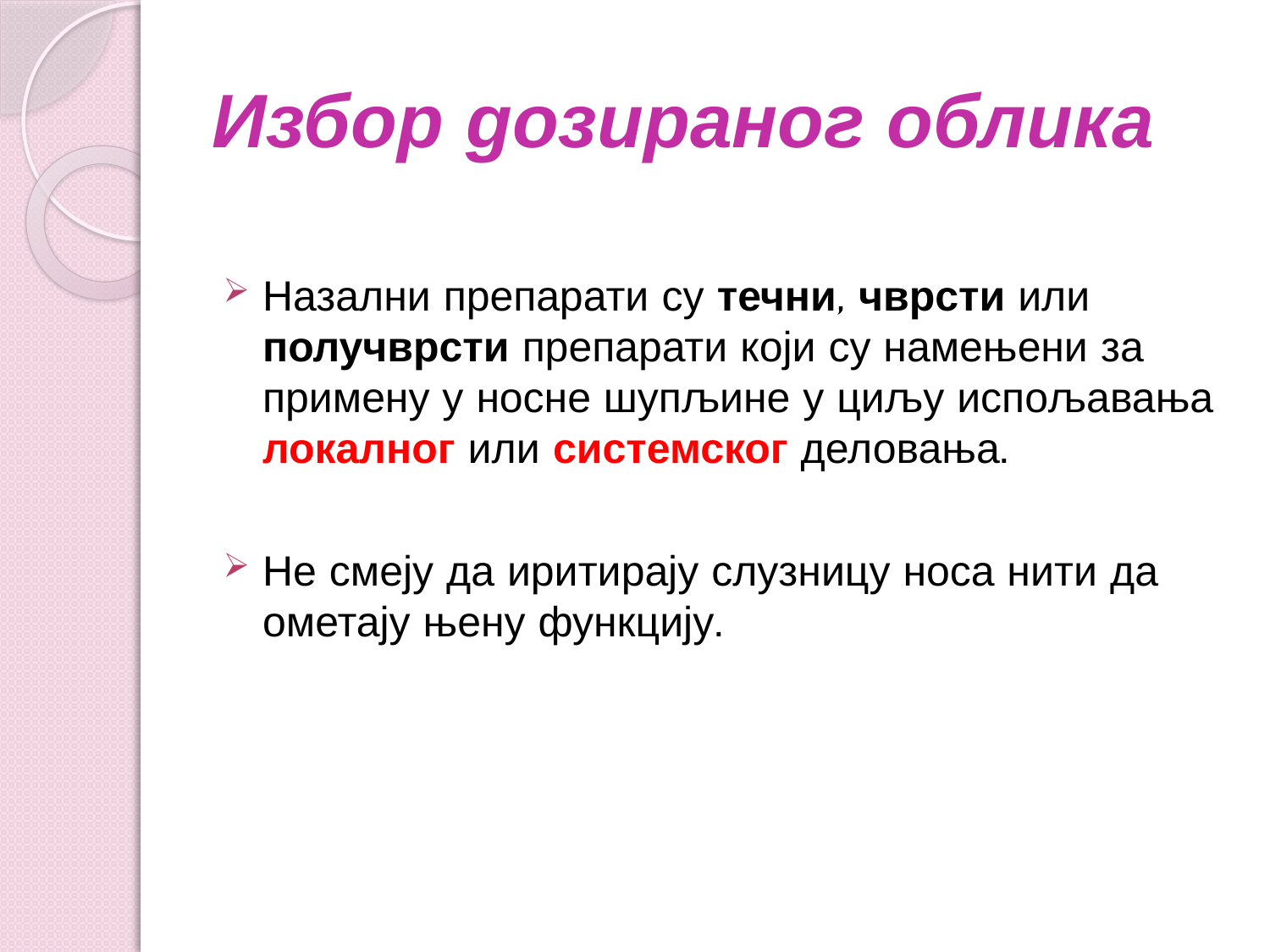

# Избор дозираног облика

Назални препарати су течни, чврсти или получврсти препарати који су намењени за примену у носне шупљине у циљу испољавања локалног или системског деловања.

Не смеју да иритирају слузницу носа нити да ометају њену функцију.